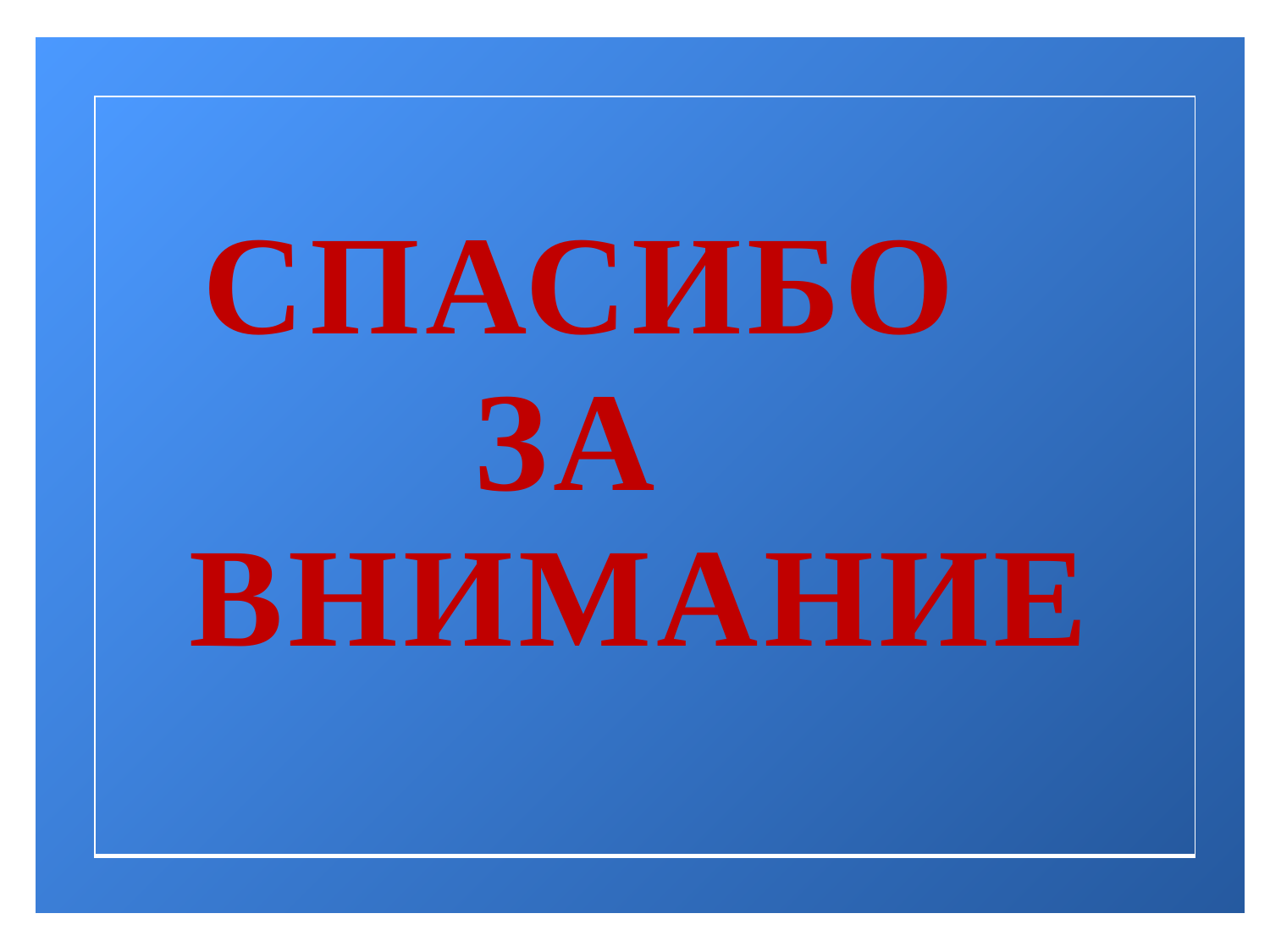

|  |
| --- |
| СПАСИБО ЗА ВНИМАНИЕ |
| --- |